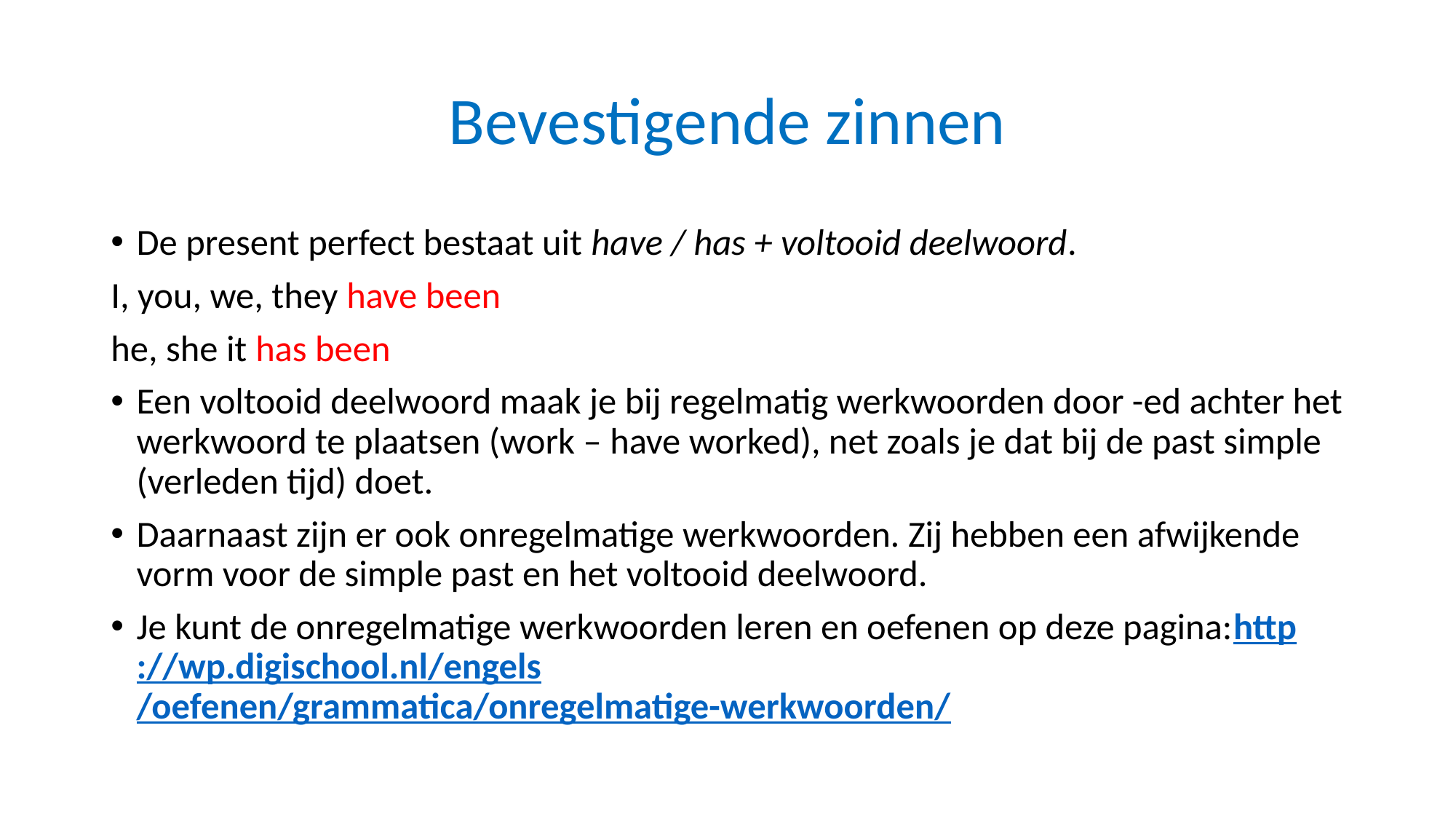

# Bevestigende zinnen
De present perfect bestaat uit have / has + voltooid deelwoord.
I, you, we, they have been
he, she it has been
Een voltooid deelwoord maak je bij regelmatig werkwoorden door -ed achter het werkwoord te plaatsen (work – have worked), net zoals je dat bij de past simple (verleden tijd) doet.
Daarnaast zijn er ook onregelmatige werkwoorden. Zij hebben een afwijkende vorm voor de simple past en het voltooid deelwoord.
Je kunt de onregelmatige werkwoorden leren en oefenen op deze pagina:http://wp.digischool.nl/engels/oefenen/grammatica/onregelmatige-werkwoorden/